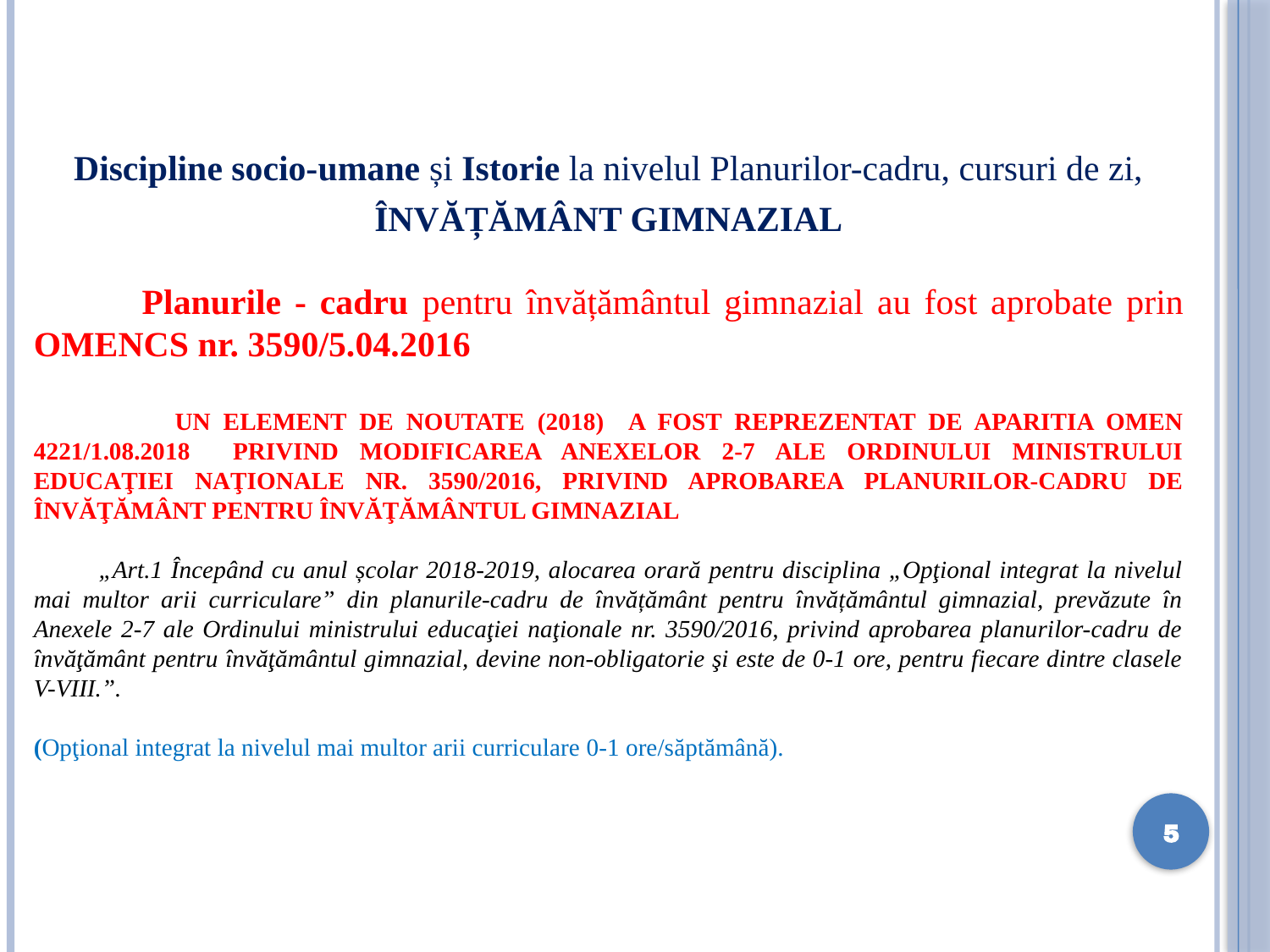

Discipline socio-umane și Istorie la nivelul Planurilor-cadru, cursuri de zi,

ÎNVĂȚĂMÂNT GIMNAZIAL

        Planurile - cadru pentru învățământul gimnazial au fost aprobate prin OMENCS nr. 3590/5.04.2016

           UN ELEMENT DE NOUTATE (2018)  A FOST REPREZENTAT DE APARITIA OMEN 4221/1.08.2018  PRIVIND MODIFICAREA ANEXELOR 2-7 ALE ORDINULUI MINISTRULUI EDUCAŢIEI NAŢIONALE NR. 3590/2016, PRIVIND APROBAREA PLANURILOR-CADRU DE ÎNVĂŢĂMÂNT PENTRU ÎNVĂŢĂMÂNTUL GIMNAZIAL

        „Art.1 Începând cu anul școlar 2018-2019, alocarea orară pentru disciplina „Opţional integrat la nivelul mai multor arii curriculare” din planurile-cadru de învățământ pentru învățământul gimnazial, prevăzute în Anexele 2-7 ale Ordinului ministrului educaţiei naţionale nr. 3590/2016, privind aprobarea planurilor-cadru de învăţământ pentru învăţământul gimnazial, devine non-obligatorie şi este de 0-1 ore, pentru fiecare dintre clasele V-VIII.”.

(Opţional integrat la nivelul mai multor arii curriculare 0-1 ore/săptămână).

5